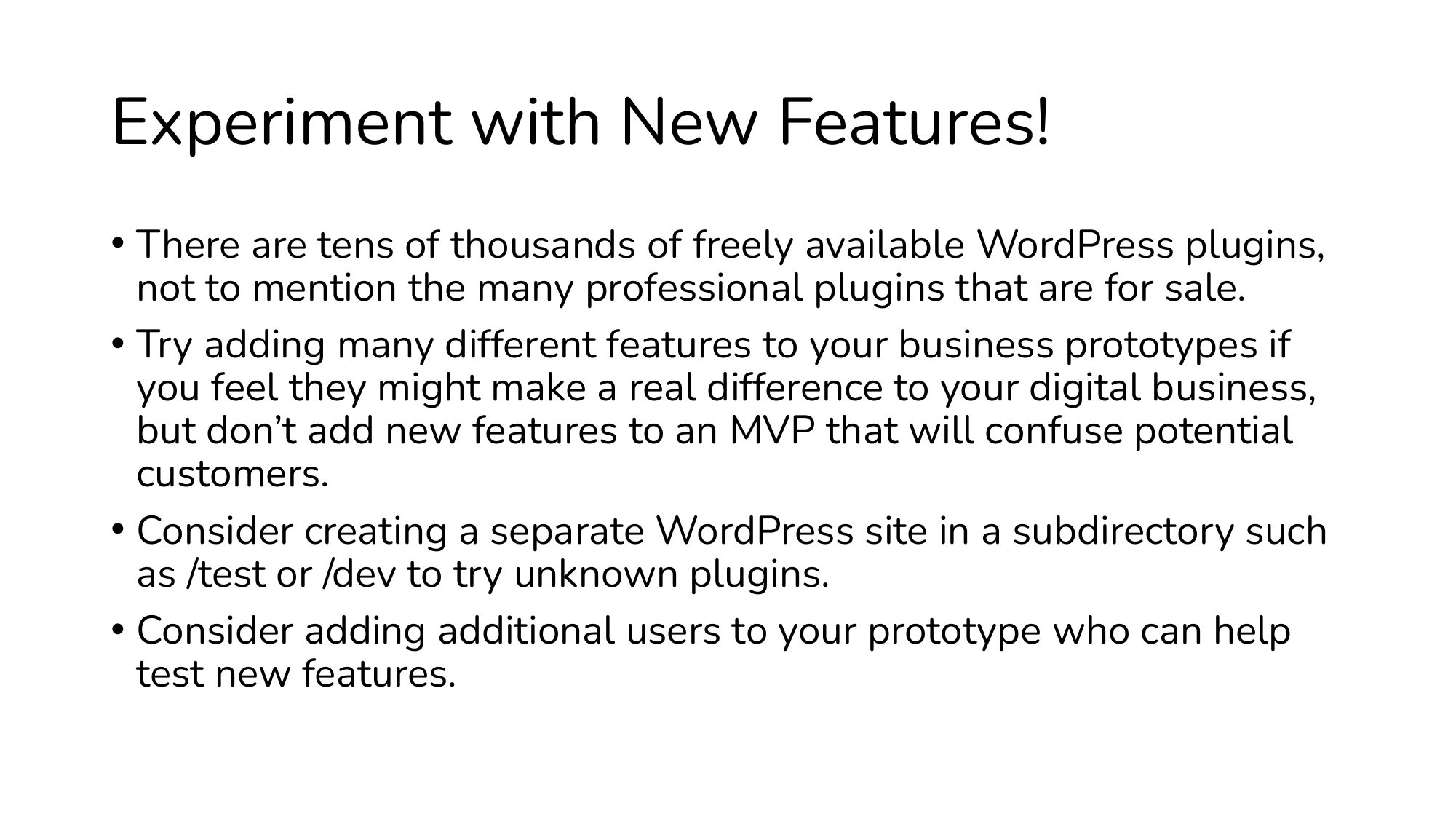

# Experiment with New Features!
There are tens of thousands of freely available WordPress plugins, not to mention the many professional plugins that are for sale.
Try adding many different features to your business prototypes if you feel they might make a real difference to your digital business, but don’t add new features to an MVP that will confuse potential customers.
Consider creating a separate WordPress site in a subdirectory such as /test or /dev to try unknown plugins.
Consider adding additional users to your prototype who can help test new features.